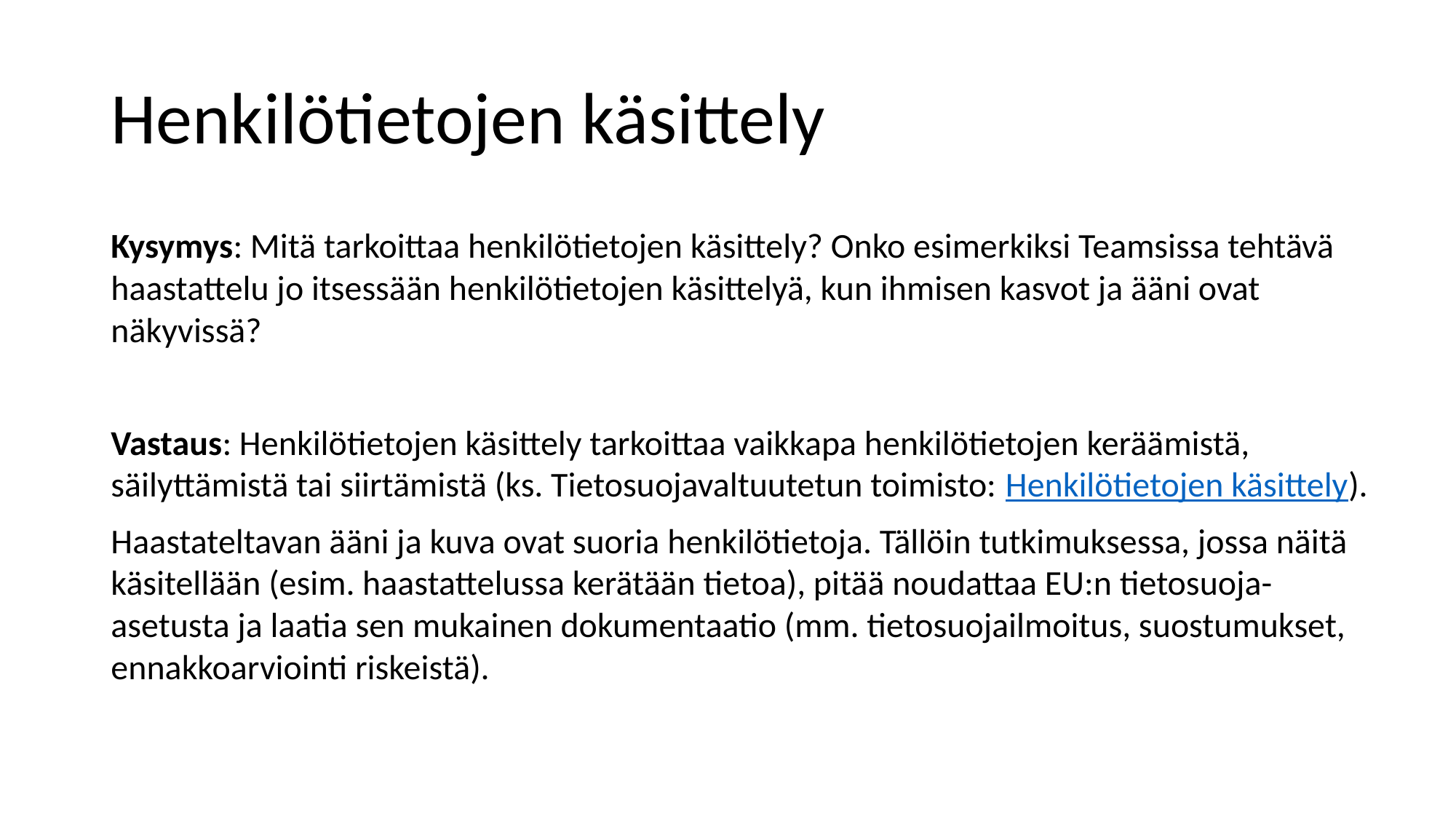

# Henkilötietojen käsittely
Kysymys: Mitä tarkoittaa henkilötietojen käsittely? Onko esimerkiksi Teamsissa tehtävä haastattelu jo itsessään henkilötietojen käsittelyä, kun ihmisen kasvot ja ääni ovat näkyvissä?

Vastaus: Henkilötietojen käsittely tarkoittaa vaikkapa henkilötietojen keräämistä, säilyttämistä tai siirtämistä (ks. Tietosuojavaltuutetun toimisto: Henkilötietojen käsittely).
Haastateltavan ääni ja kuva ovat suoria henkilötietoja. Tällöin tutkimuksessa, jossa näitä käsitellään (esim. haastattelussa kerätään tietoa), pitää noudattaa EU:n tietosuoja-asetusta ja laatia sen mukainen dokumentaatio (mm. tietosuojailmoitus, suostumukset, ennakkoarviointi riskeistä).